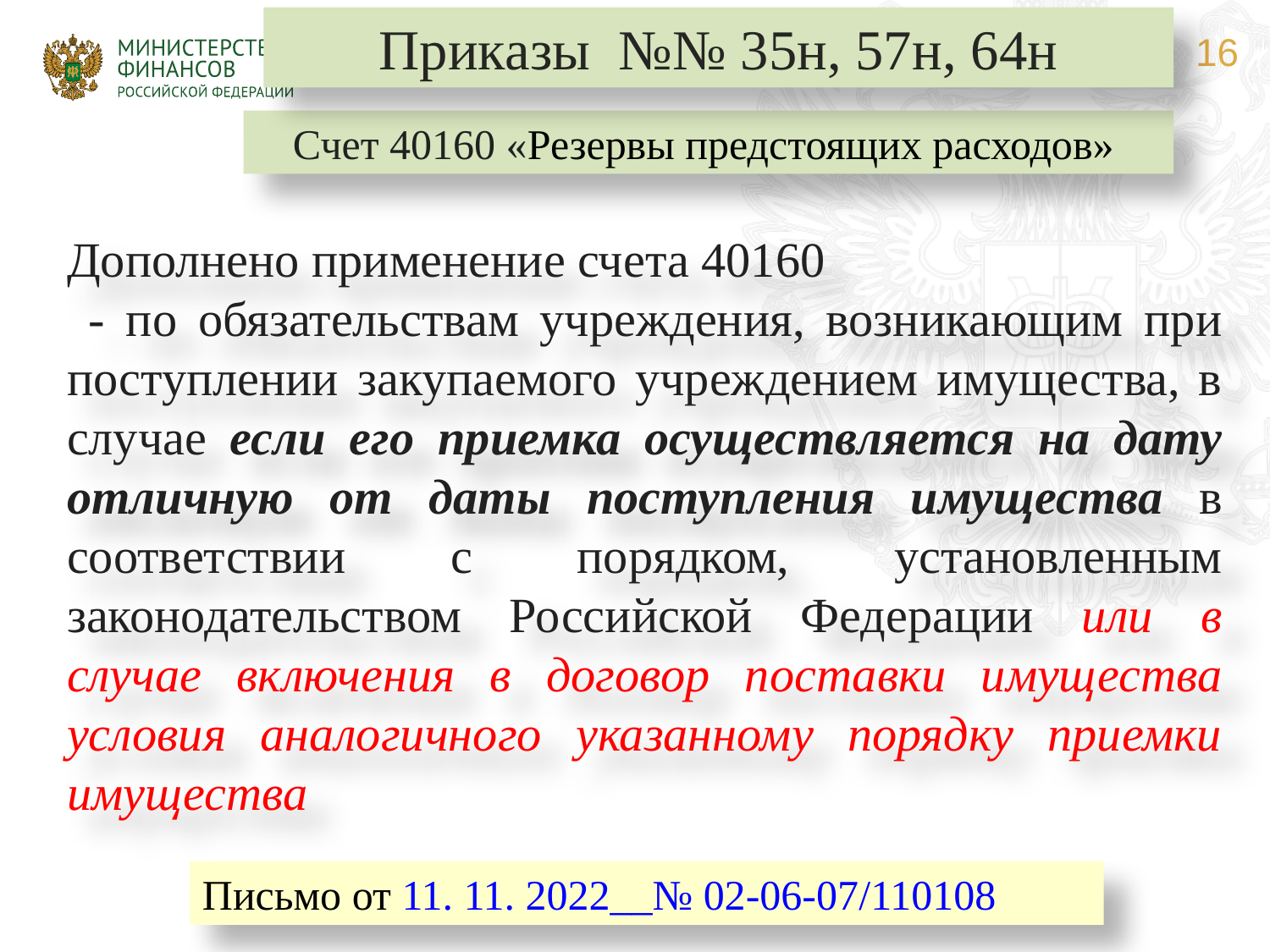

Приказы  №№ 35н, 57н, 64н
Счет 40160 «Резервы предстоящих расходов»
Дополнено применение счета 40160
 - по обязательствам учреждения, возникающим при поступлении закупаемого учреждением имущества, в случае если его приемка осуществляется на дату отличную от даты поступления имущества в соответствии с порядком, установленным законодательством Российской Федерации или в случае включения в договор поставки имущества условия аналогичного указанному порядку приемки имущества
Письмо от 11. 11. 2022__№ 02-06-07/110108